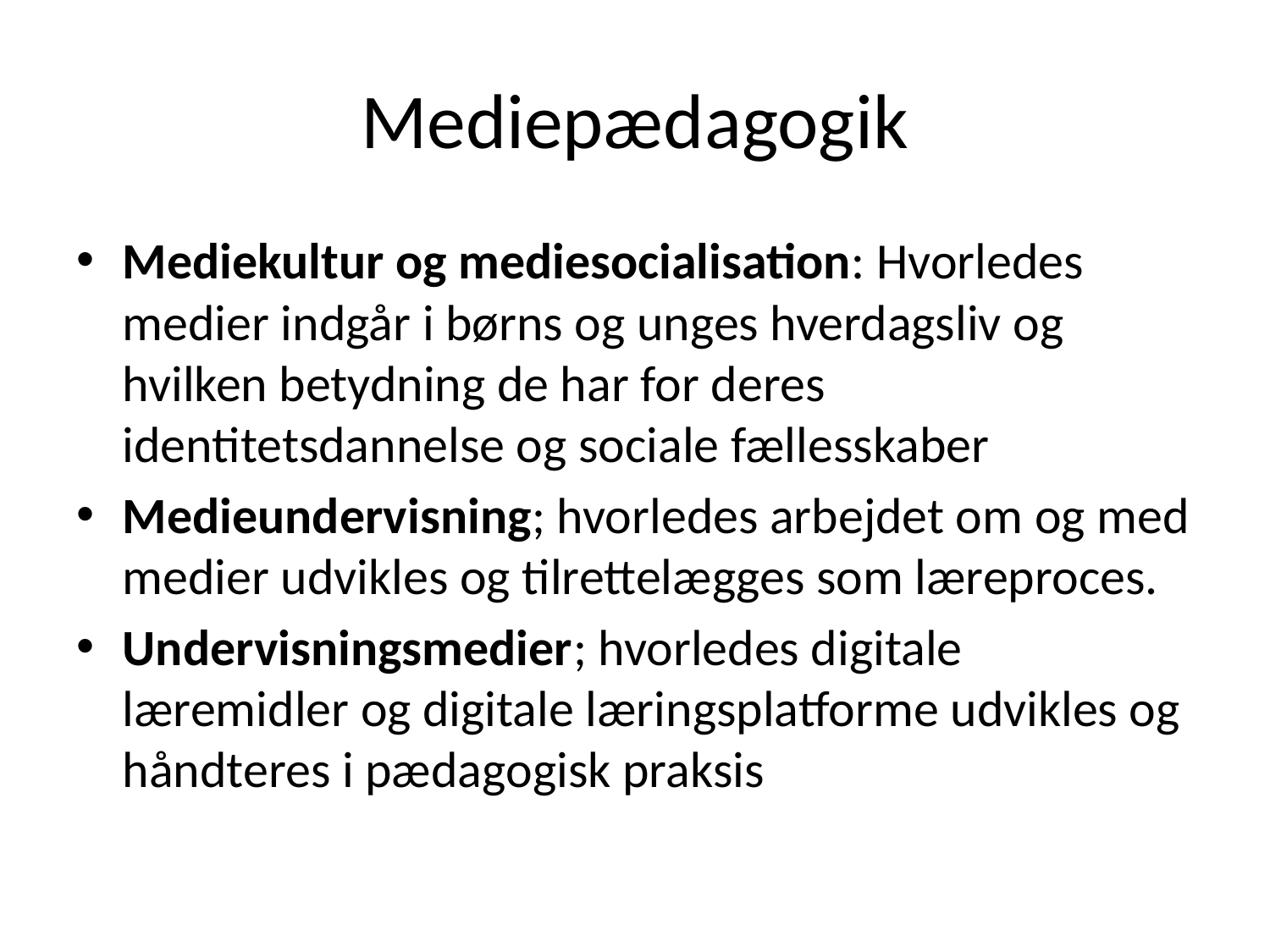

# Mediepædagogik
Mediekultur og mediesocialisation: Hvorledes medier indgår i børns og unges hverdagsliv og hvilken betydning de har for deres identitetsdannelse og sociale fællesskaber
Medieundervisning; hvorledes arbejdet om og med medier udvikles og tilrettelægges som læreproces.
Undervisningsmedier; hvorledes digitale læremidler og digitale læringsplatforme udvikles og håndteres i pædagogisk praksis